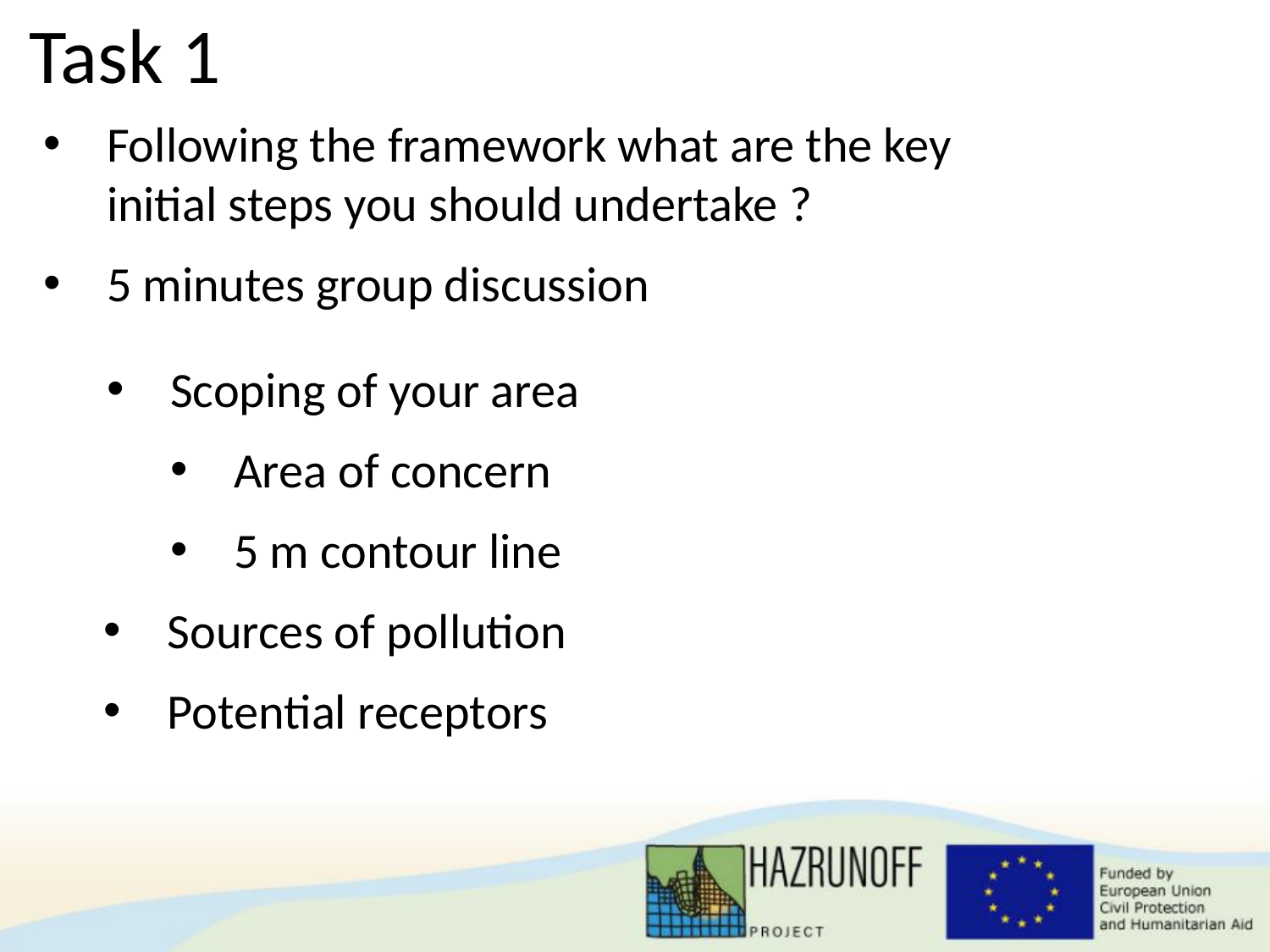

Task 1
Following the framework what are the key initial steps you should undertake ?
5 minutes group discussion
Scoping of your area
Area of concern
5 m contour line
Sources of pollution
Potential receptors